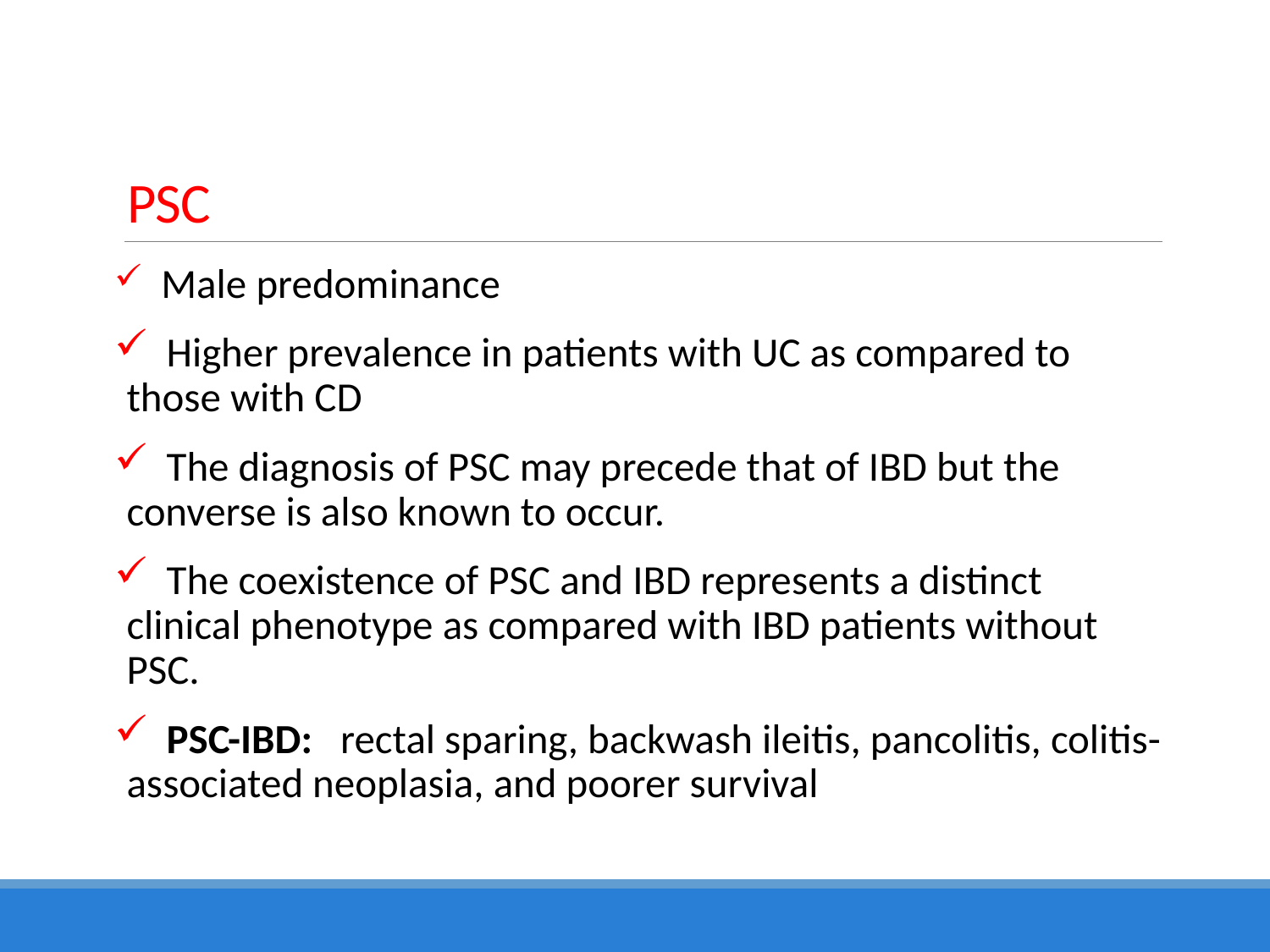

# PSC
  Male predominance
  Higher prevalence in patients with UC as compared to those with CD
  The diagnosis of PSC may precede that of IBD but the converse is also known to occur.
  The coexistence of PSC and IBD represents a distinct clinical phenotype as compared with IBD patients without PSC.
  PSC-IBD:   rectal sparing, backwash ileitis, pancolitis, colitis-associated neoplasia, and poorer survival